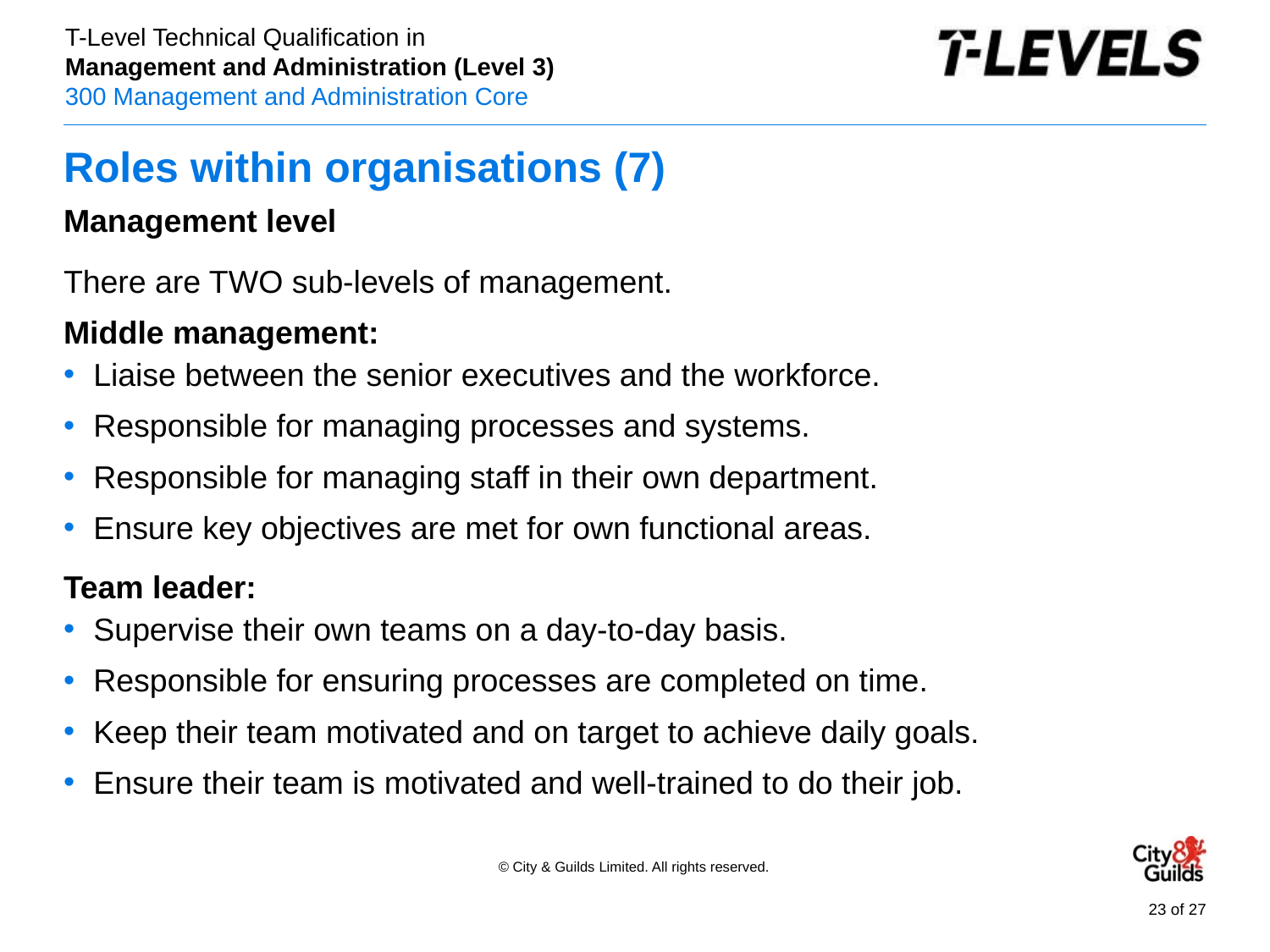

# Roles within organisations (7)
Management level
There are TWO sub-levels of management.
Middle management:
Liaise between the senior executives and the workforce.
Responsible for managing processes and systems.
Responsible for managing staff in their own department.
Ensure key objectives are met for own functional areas.
Team leader:
Supervise their own teams on a day-to-day basis.
Responsible for ensuring processes are completed on time.
Keep their team motivated and on target to achieve daily goals.
Ensure their team is motivated and well-trained to do their job.